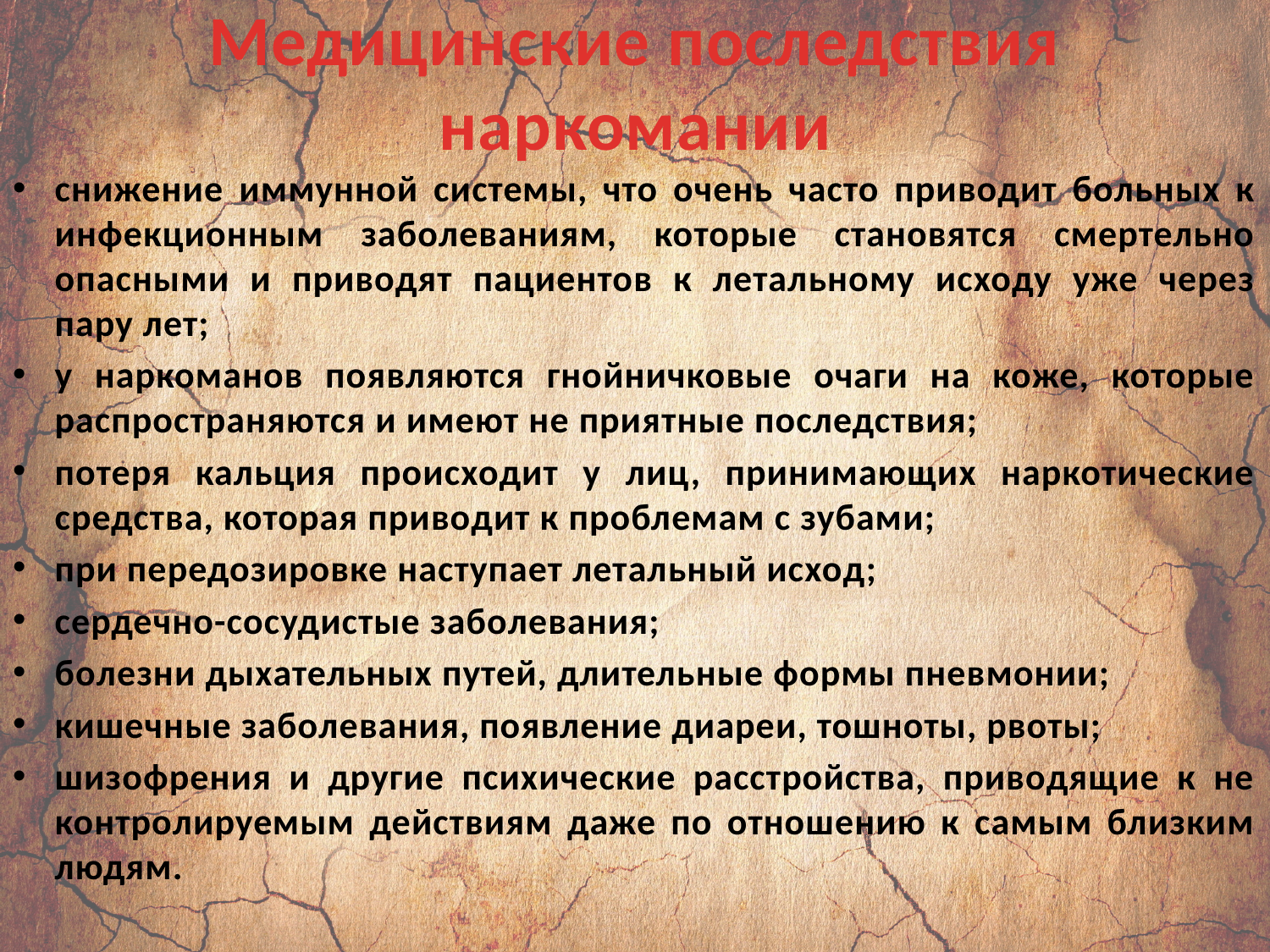

# Медицинские последствия наркомании
снижение иммунной системы, что очень часто приводит больных к инфекционным заболеваниям, которые становятся смертельно опасными и приводят пациентов к летальному исходу уже через пару лет;
у наркоманов появляются гнойничковые очаги на коже, которые распространяются и имеют не приятные последствия;
потеря кальция происходит у лиц, принимающих наркотические средства, которая приводит к проблемам с зубами;
при передозировке наступает летальный исход;
сердечно-сосудистые заболевания;
болезни дыхательных путей, длительные формы пневмонии;
кишечные заболевания, появление диареи, тошноты, рвоты;
шизофрения и другие психические расстройства, приводящие к не контролируемым действиям даже по отношению к самым близким людям.